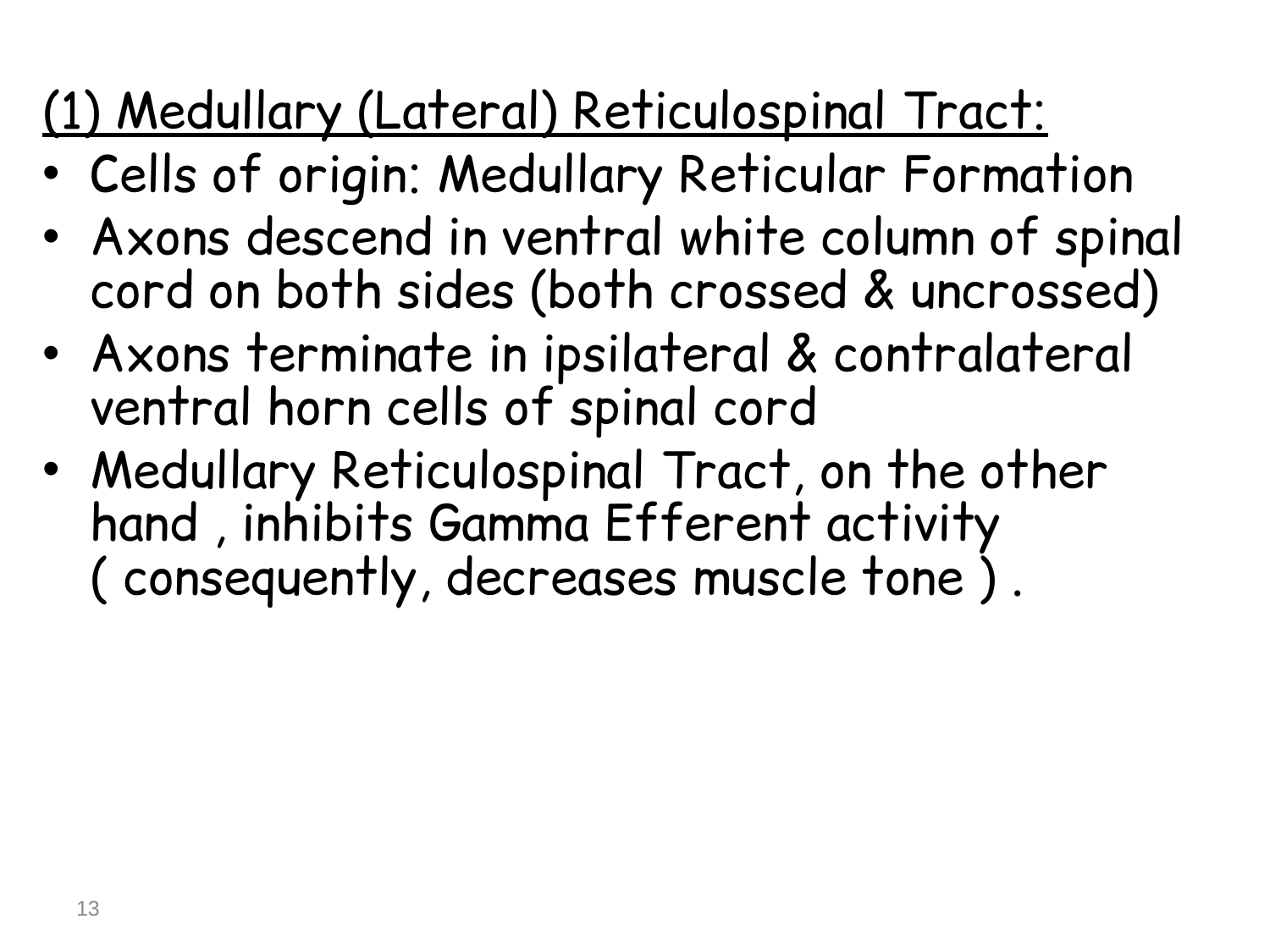

(1) Medullary (Lateral) Reticulospinal Tract:
Cells of origin: Medullary Reticular Formation
Axons descend in ventral white column of spinal cord on both sides (both crossed & uncrossed)
Axons terminate in ipsilateral & contralateral ventral horn cells of spinal cord
Medullary Reticulospinal Tract, on the other hand , inhibits Gamma Efferent activity ( consequently, decreases muscle tone ) .

13